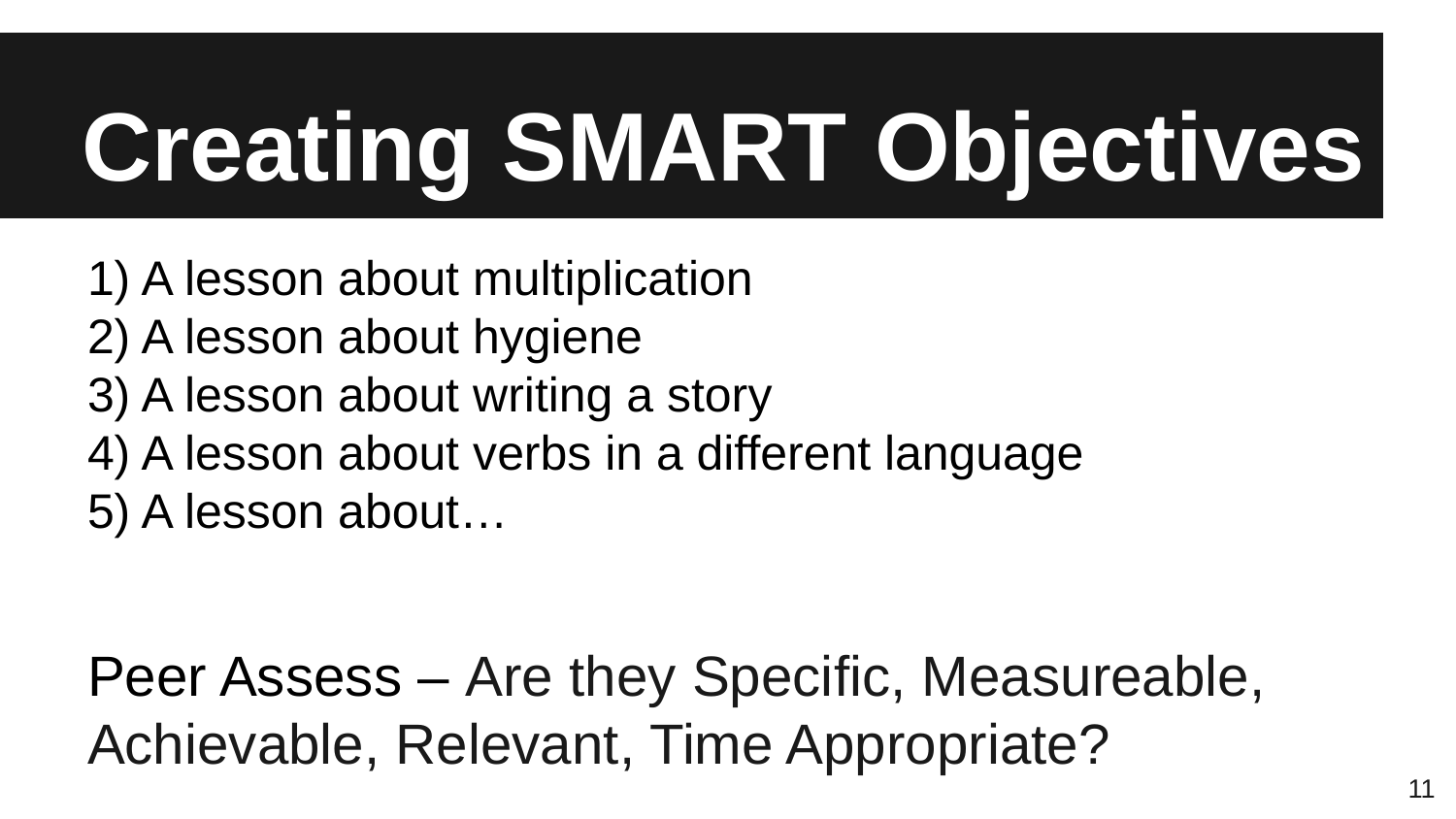

# Creating SMART Objectives
1) A lesson about multiplication
2) A lesson about hygiene
3) A lesson about writing a story
4) A lesson about verbs in a different language
5) A lesson about…

Peer Assess – Are they Specific, Measureable, Achievable, Relevant, Time Appropriate?

11